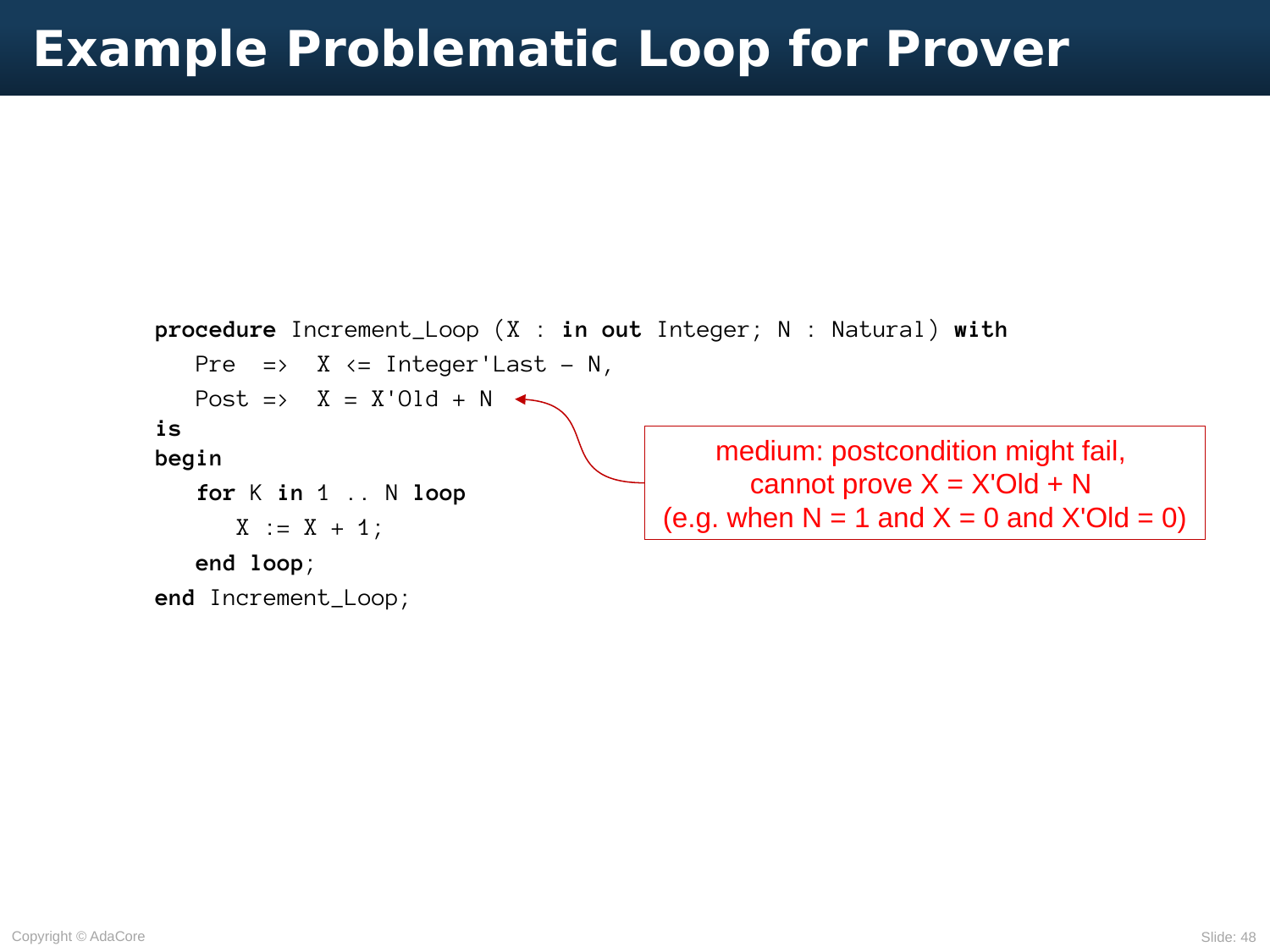

# Example Problematic Loop for Prover
procedure Increment_Loop (X : in out Integer; N : Natural) with
   Pre  =>  X <= Integer'Last - N,
   Post =>  X = X'Old + N
is
begin
   for K in 1 .. N loop
      X := X + 1;
   end loop;
end Increment_Loop;

medium: postcondition might fail,
cannot prove X = X'Old + N
(e.g. when N = 1 and X = 0 and X'Old = 0)